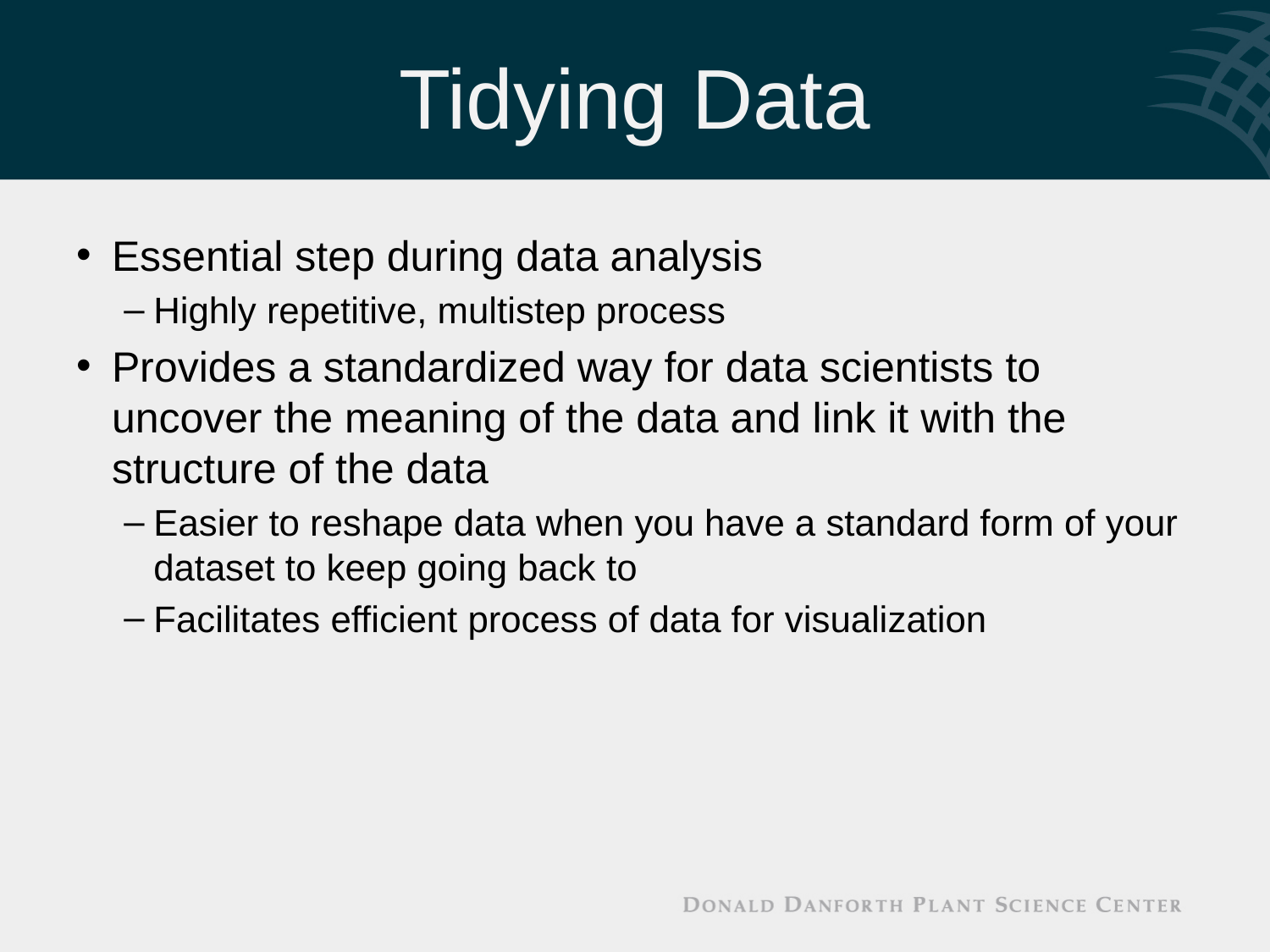

# Tidying Data
Essential step during data analysis
Highly repetitive, multistep process
Provides a standardized way for data scientists to uncover the meaning of the data and link it with the structure of the data
Easier to reshape data when you have a standard form of your dataset to keep going back to
Facilitates efficient process of data for visualization